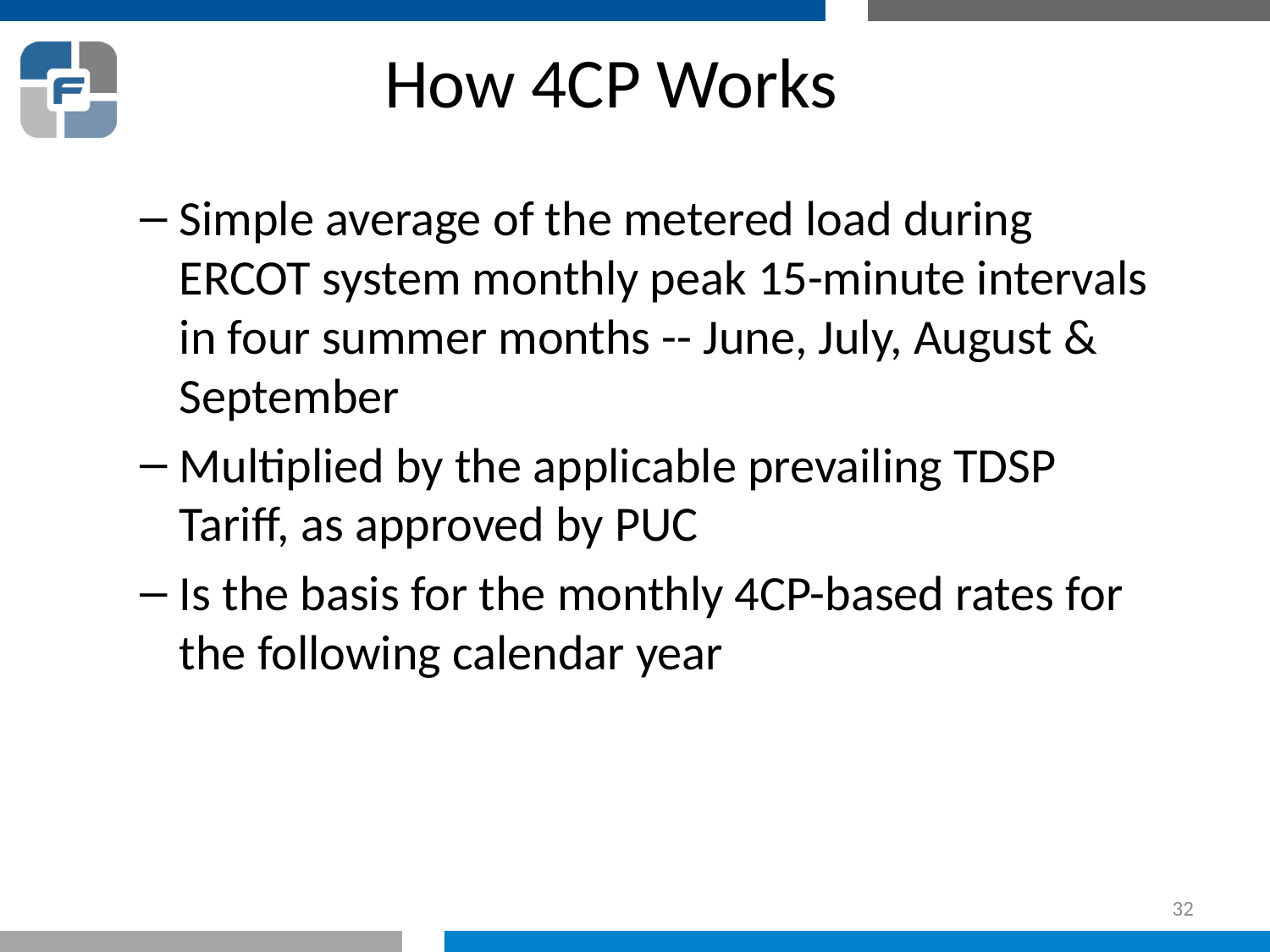

# How 4CP Works
Simple average of the metered load during ERCOT system monthly peak 15-minute intervals in four summer months -- June, July, August & September
Multiplied by the applicable prevailing TDSP Tariff, as approved by PUC
Is the basis for the monthly 4CP-based rates for the following calendar year

32